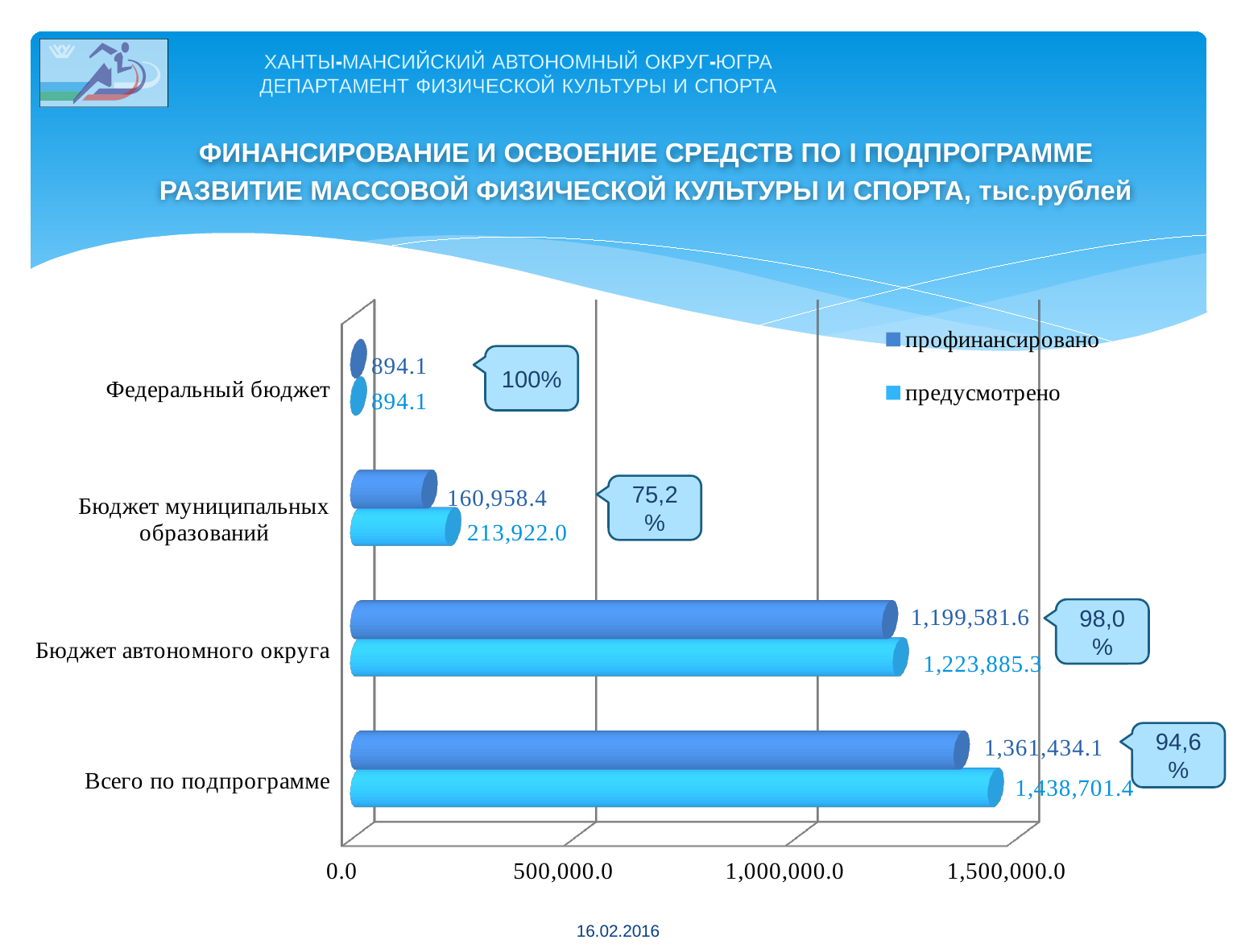

ХАНТЫ-МАНСИЙСКИЙ АВТОНОМНЫЙ ОКРУГ-ЮГРА
ДЕПАРТАМЕНТ ФИЗИЧЕСКОЙ КУЛЬТУРЫ И СПОРТА
ФИНАНСИРОВАНИЕ И ОСВОЕНИЕ СРЕДСТВ ПО I ПОДПРОГРАММЕ
РАЗВИТИЕ МАССОВОЙ ФИЗИЧЕСКОЙ КУЛЬТУРЫ И СПОРТА, тыс.рублей

[unsupported chart]

100%
75,2%
98,0%
94,6%
16.02.2016